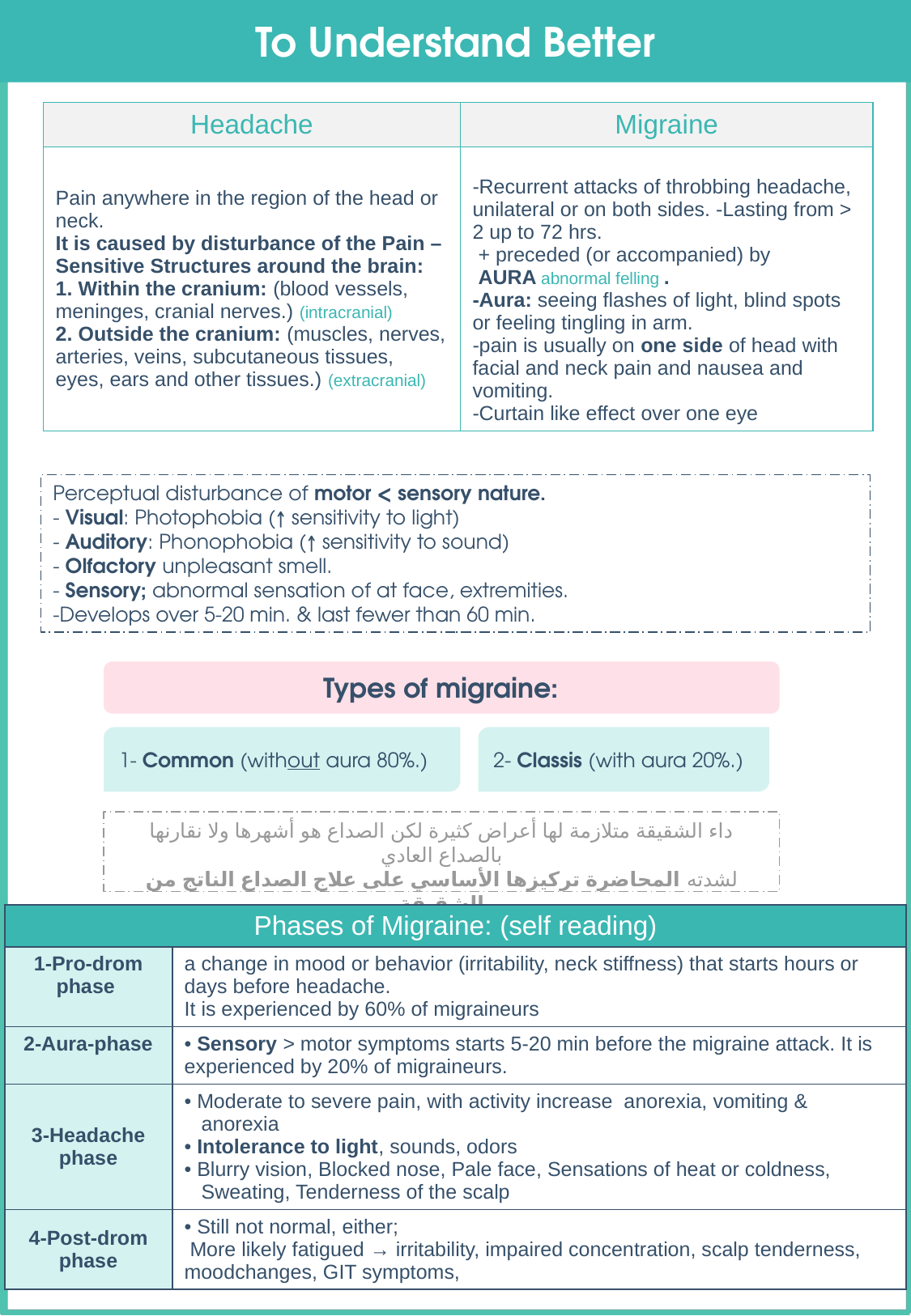

To Understand Better
| Headache | Migraine |
| --- | --- |
| Pain anywhere in the region of the head or neck. It is caused by disturbance of the Pain – Sensitive Structures around the brain: 1. Within the cranium: (blood vessels, meninges, cranial nerves.) (intracranial) 2. Outside the cranium: (muscles, nerves, arteries, veins, subcutaneous tissues, eyes, ears and other tissues.) (extracranial) | -Recurrent attacks of throbbing headache, unilateral or on both sides. -Lasting from > 2 up to 72 hrs. + preceded (or accompanied) by AURA abnormal felling . -Aura: seeing flashes of light, blind spots or feeling tingling in arm. -pain is usually on one side of head with facial and neck pain and nausea and vomiting. -Curtain like effect over one eye |
Perceptual disturbance of motor < sensory nature.
- Visual: Photophobia (↑ sensitivity to light)
- Auditory: Phonophobia (↑ sensitivity to sound)
- Olfactory unpleasant smell.
- Sensory; abnormal sensation of at face, extremities.
-Develops over 5-20 min. & last fewer than 60 min.
Types of migraine:
1- Common (without aura 80%.)
2- Classis (with aura 20%.)
داء الشقيقة متلازمة لها أعراض كثيرة لكن الصداع هو أشهرها ولا نقارنها بالصداع العادي
لشدته المحاضرة تركيزها الأساسي على علاج الصداع الناتج من الشقيقة
So headache ≠ migraine, headache is a symptom of migraine

| Phases of Migraine: (self reading) |  |
| --- | --- |
| 1-Pro-drom phase | a change in mood or behavior (irritability, neck stiffness) that starts hours or days before headache. It is experienced by 60% of migraineurs |
| 2-Aura-phase | • Sensory > motor symptoms starts 5-20 min before the migraine attack. It is experienced by 20% of migraineurs. |
| 3-Headache phase | • Moderate to severe pain, with activity increase anorexia, vomiting & anorexia • Intolerance to light, sounds, odors • Blurry vision, Blocked nose, Pale face, Sensations of heat or coldness, Sweating, Tenderness of the scalp |
| 4-Post-drom phase | • Still not normal, either; More likely fatigued → irritability, impaired concentration, scalp tenderness, moodchanges, GIT symptoms, |